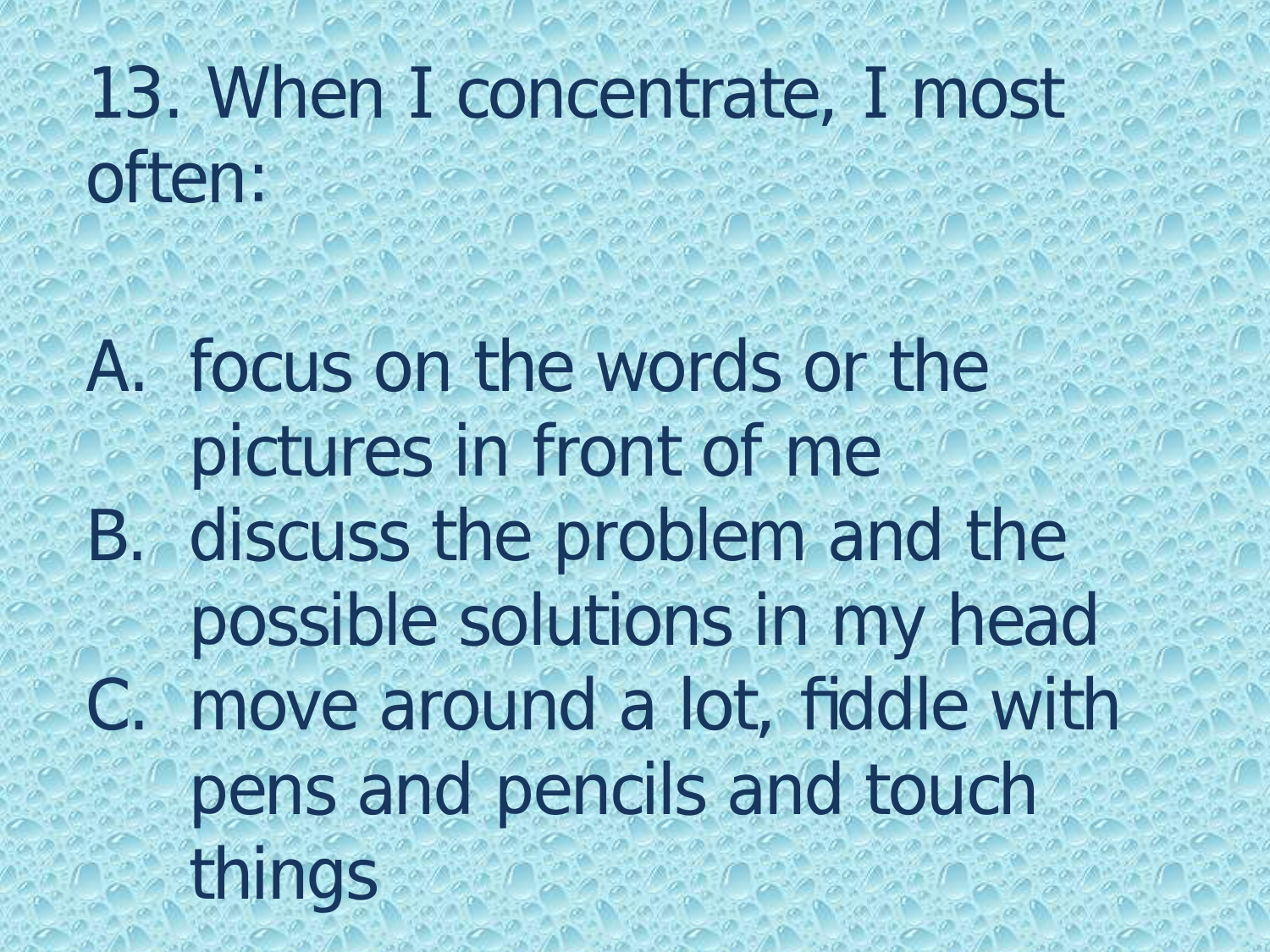

13. When I concentrate, I most often:

focus on the words or the pictures in front of me
discuss the problem and the possible solutions in my head
move around a lot, fiddle with pens and pencils and touch things